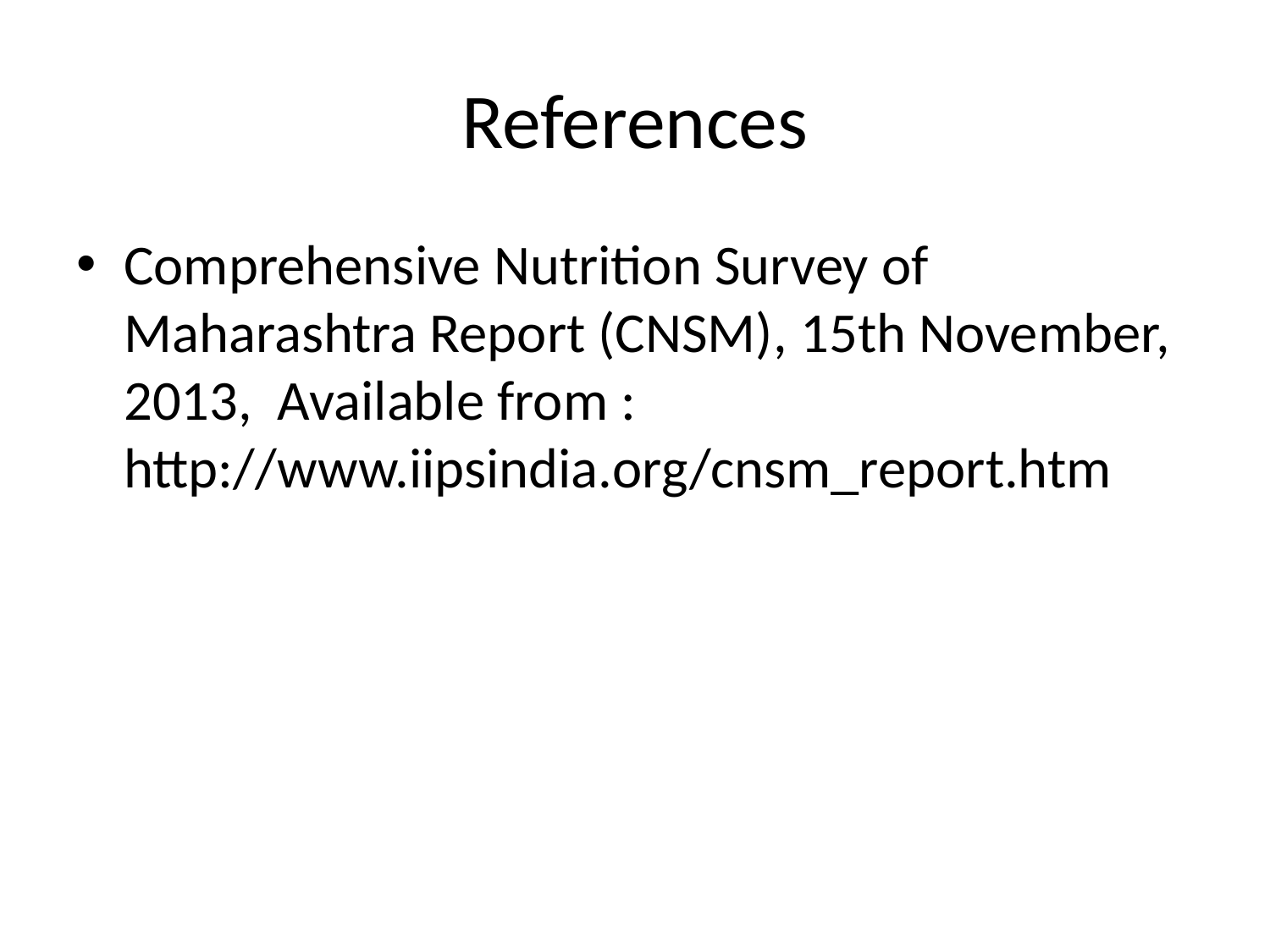

# References
Comprehensive Nutrition Survey of Maharashtra Report (CNSM), 15th November, 2013,  Available from : http://www.iipsindia.org/cnsm_report.htm